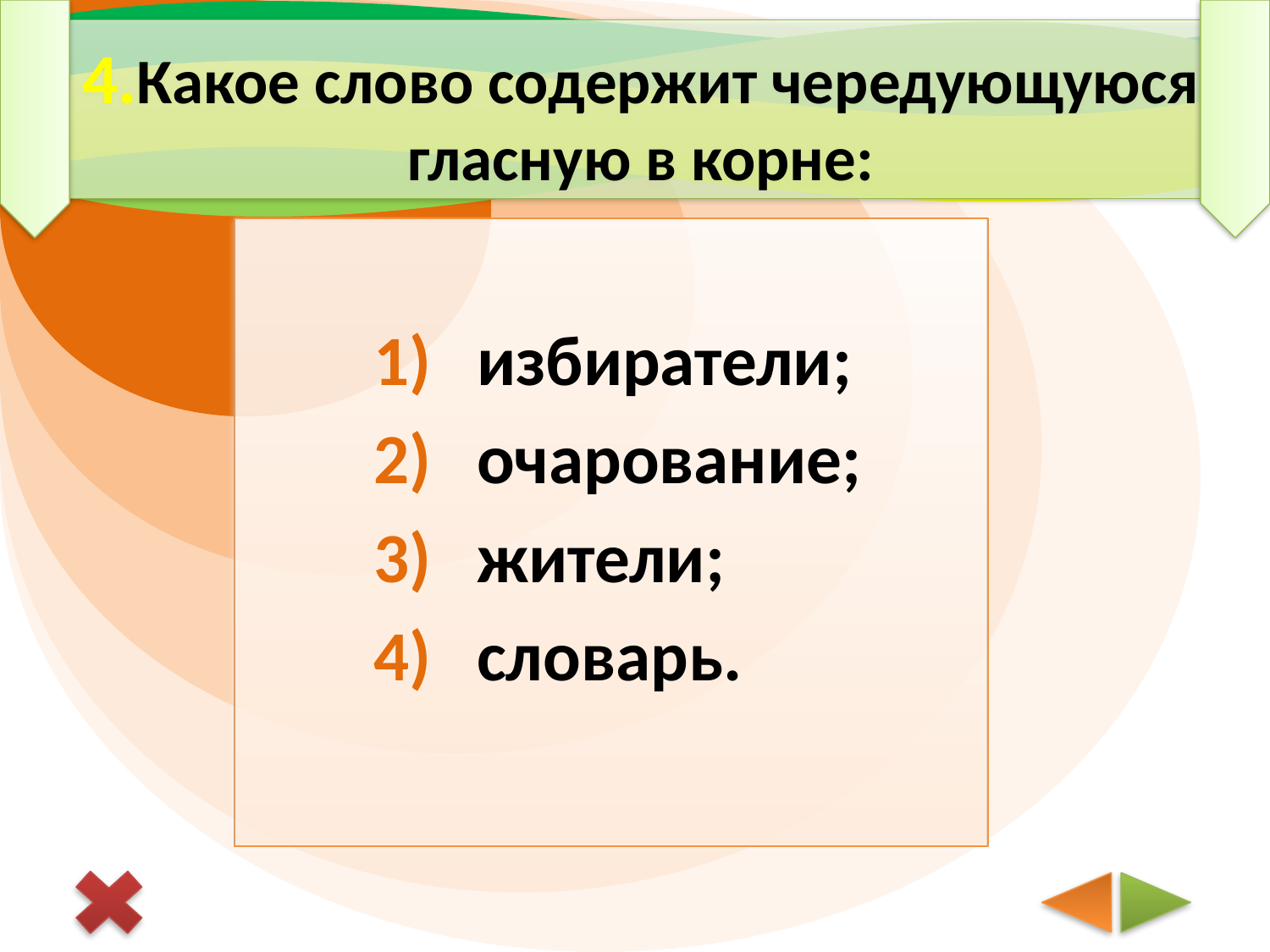

# 4.Какое слово содержит чередующуюся гласную в корне:

избиратели;
очарование;
жители;
словарь.